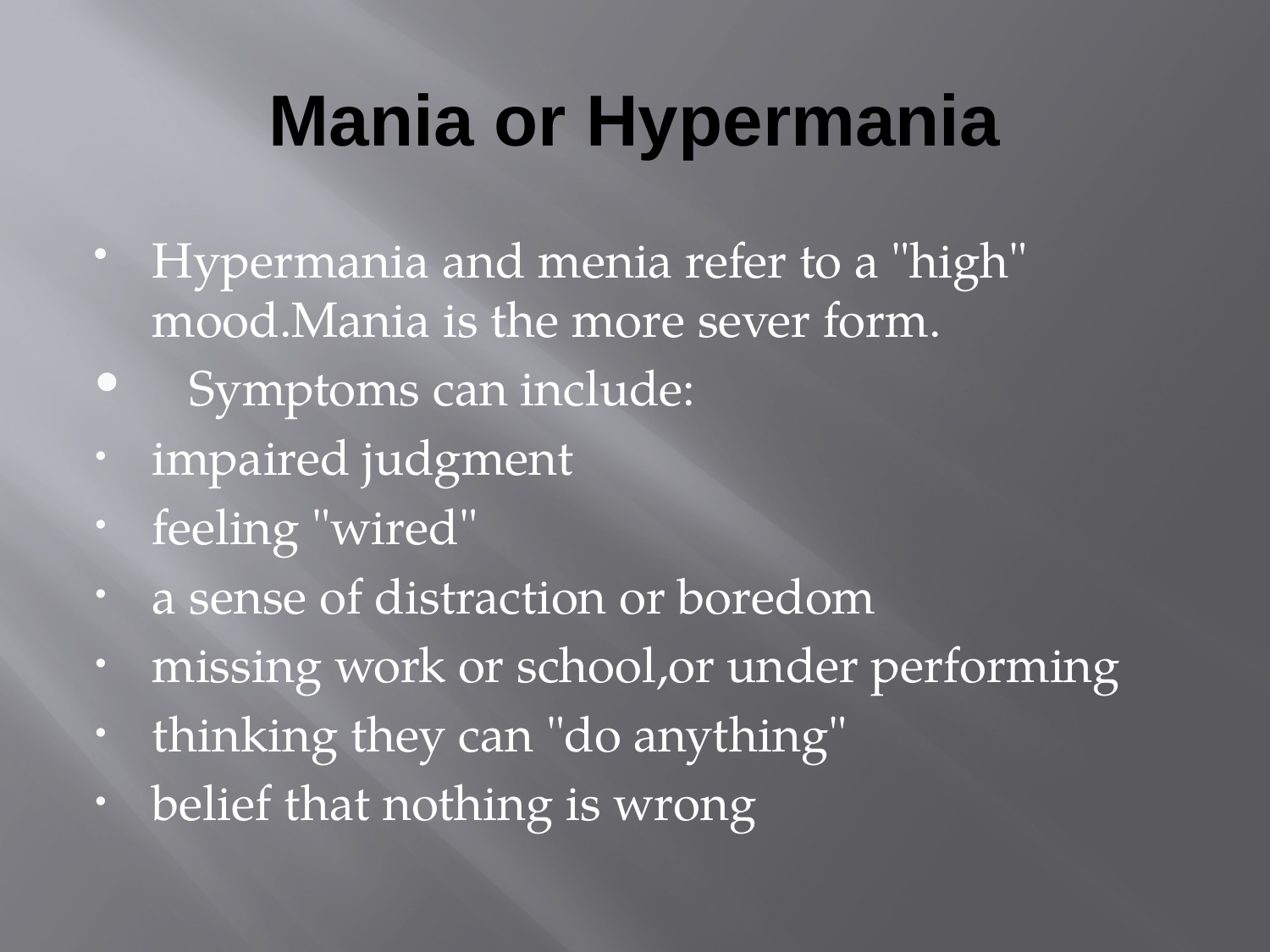

# Mania or Hypermania
Hypermania and menia refer to a "high" mood.Mania is the more sever form.
   Symptoms can include:
impaired judgment
feeling "wired"
a sense of distraction or boredom
missing work or school,or under performing
thinking they can "do anything"
belief that nothing is wrong